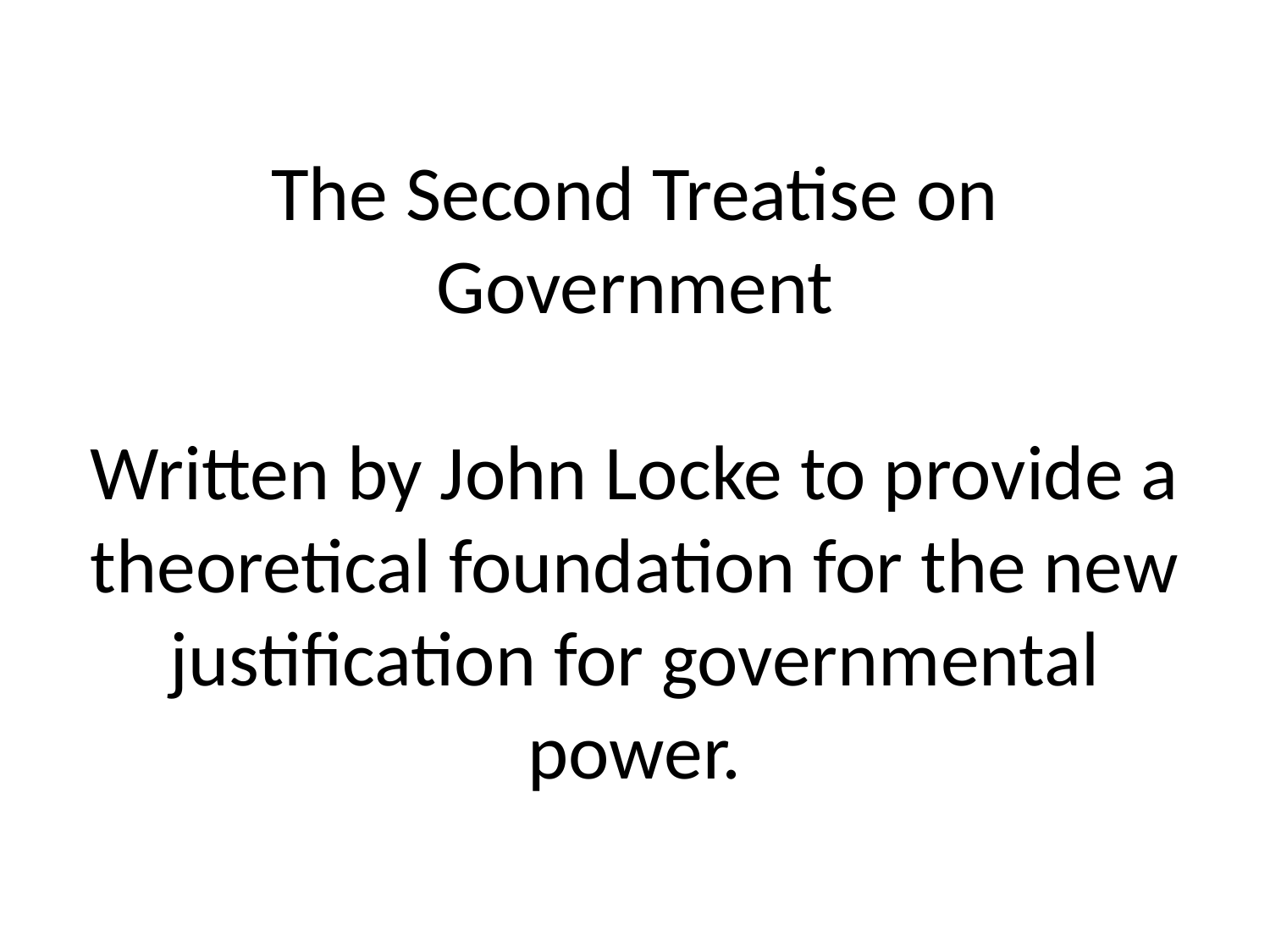

# The Second Treatise on Government Written by John Locke to provide a theoretical foundation for the new justification for governmental power.